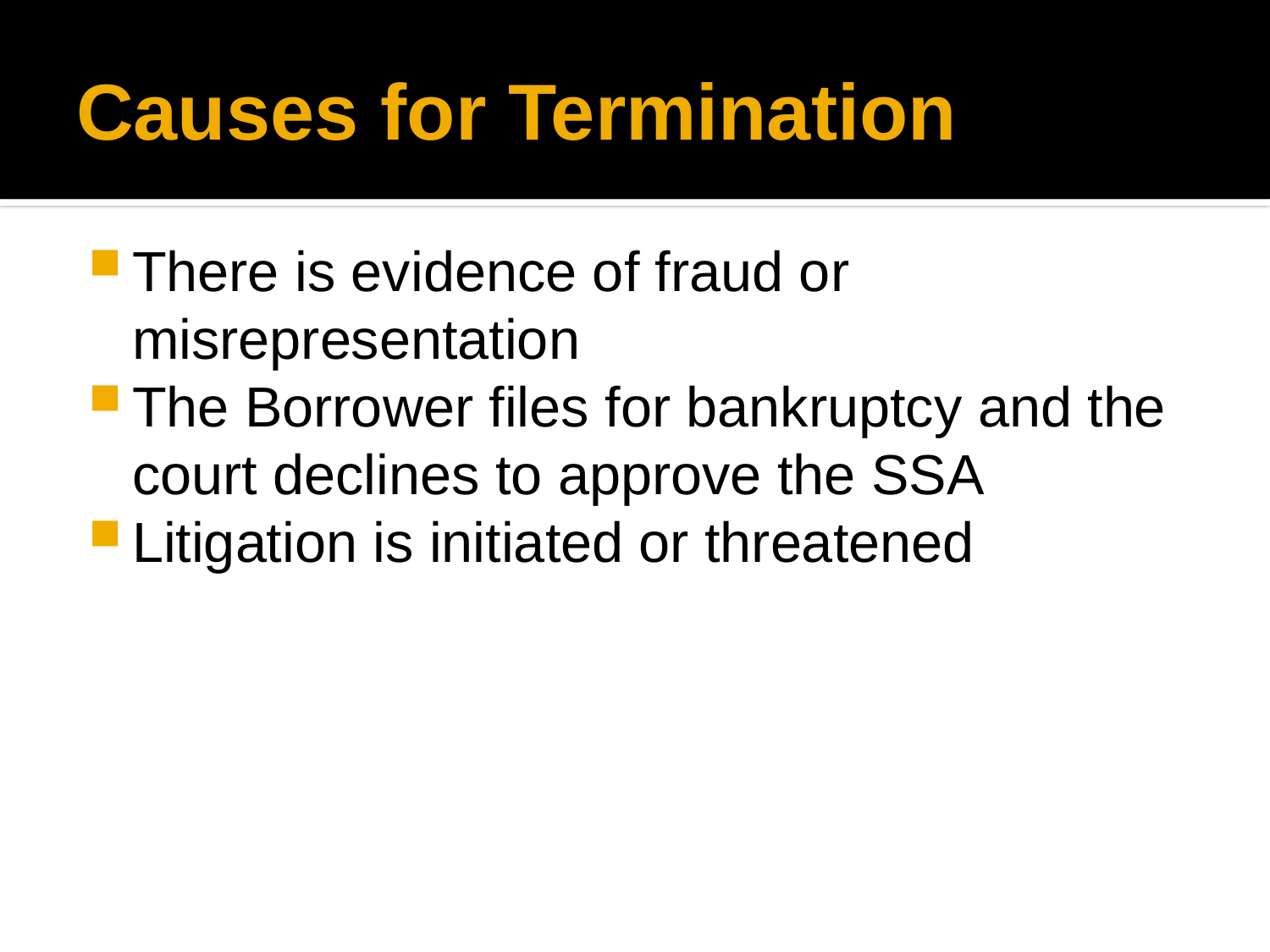

# Causes for Termination
There is evidence of fraud or misrepresentation
The Borrower files for bankruptcy and the court declines to approve the SSA
Litigation is initiated or threatened